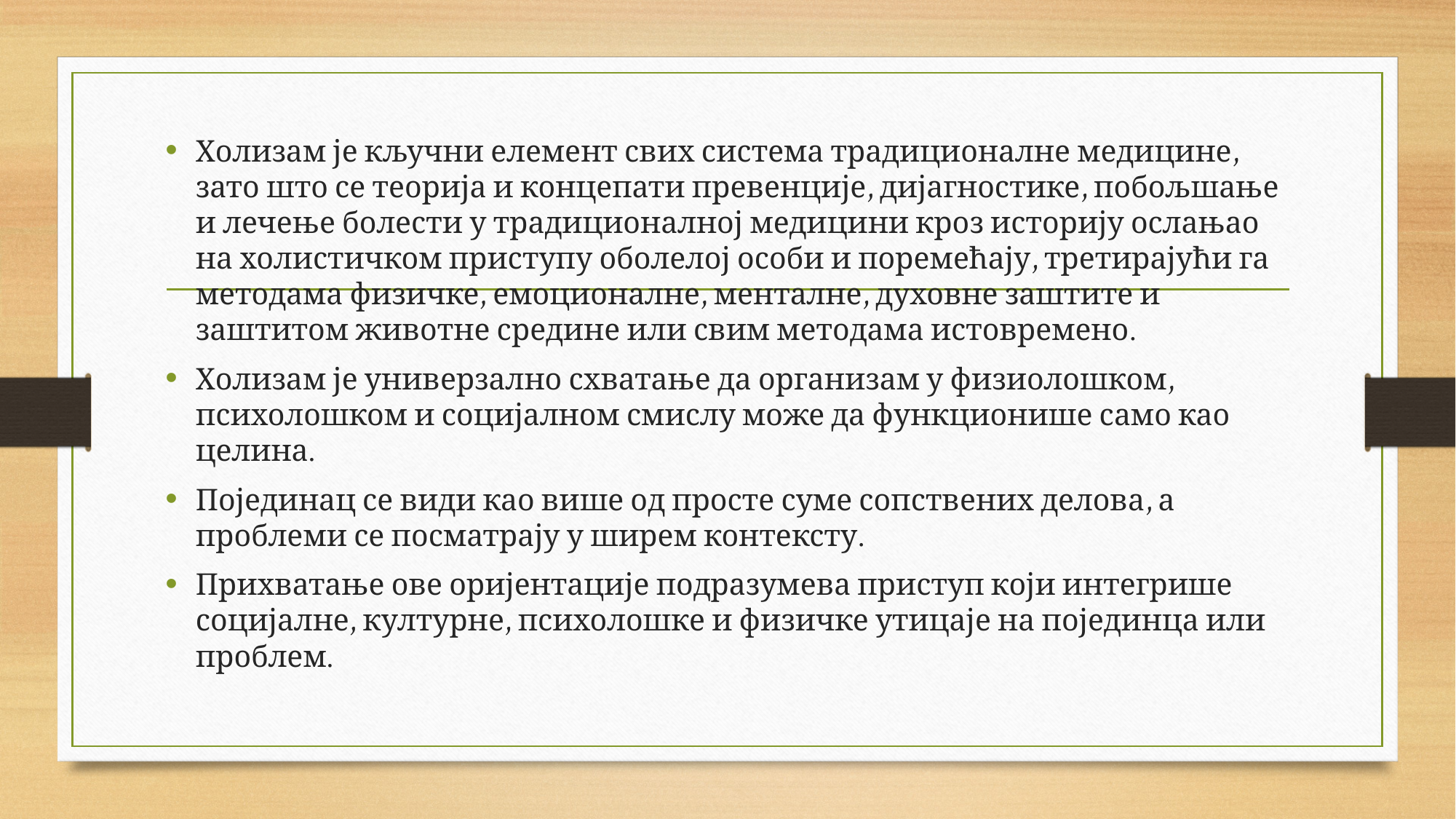

Холизам је кључни елемент свих система традиционалне медицине, зато што се теорија и концепати превенције, дијагностике, побољшање и лечење болести у традиционалној медицини кроз историју ослањао на холистичком приступу оболелој особи и поремећају, третирајући га методама физичке, емоционалне, менталне, духовне заштите и заштитом животне средине или свим методама истовремено.
Холизам је универзално схватање да организам у физиолошком, психолошком и социјалном смислу може да функционише само као целина.
Појединац се види као више од просте суме сопствених делова, а проблеми се посматрају у ширем контексту.
Прихватање ове оријентације подразумева приступ који интегрише социјалне, културне, психолошке и физичке утицаје на појединца или проблем.